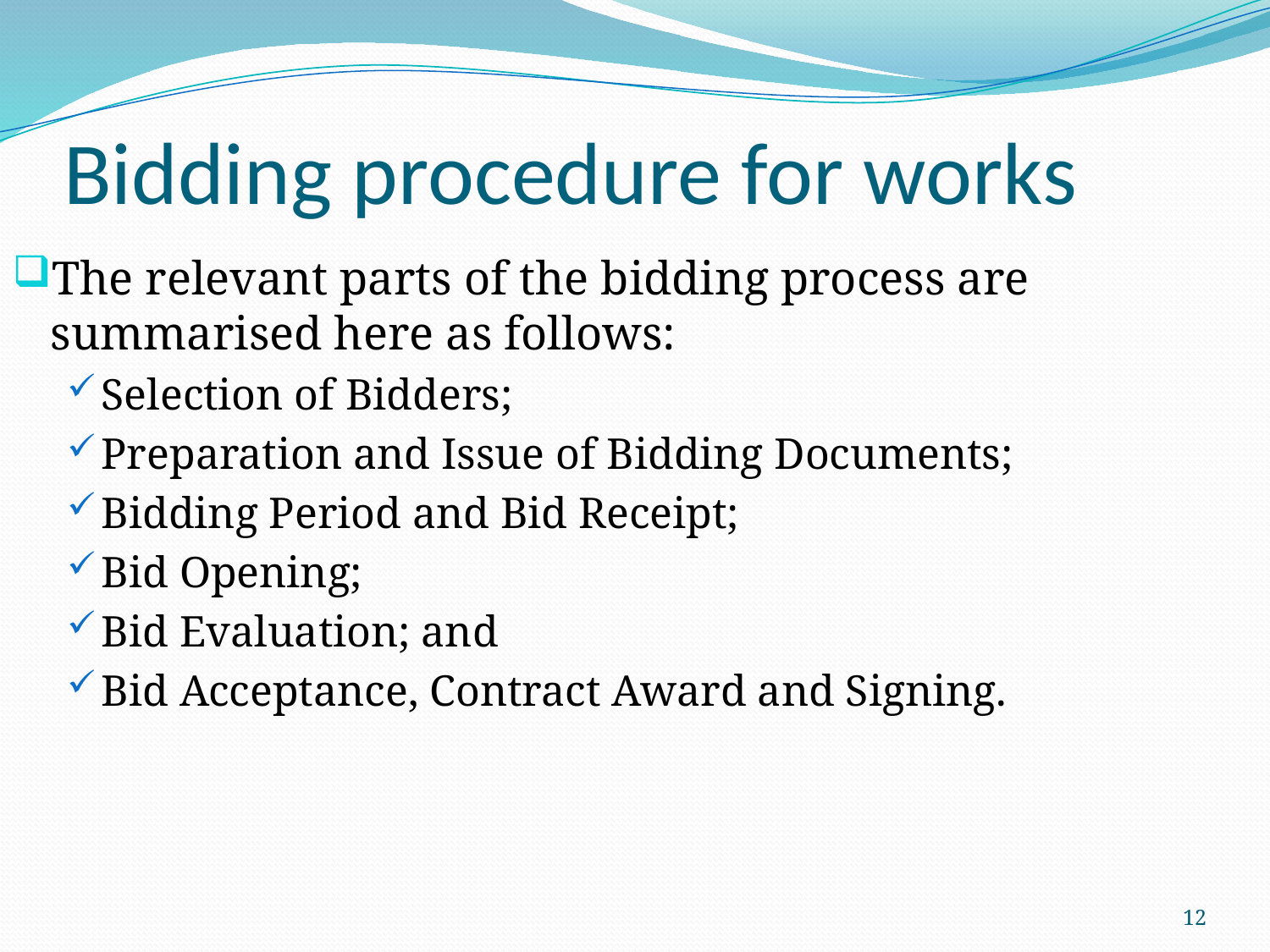

# Bidding procedure for works
The relevant parts of the bidding process are summarised here as follows:
Selection of Bidders;
Preparation and Issue of Bidding Documents;
Bidding Period and Bid Receipt;
Bid Opening;
Bid Evaluation; and
Bid Acceptance, Contract Award and Signing.
12